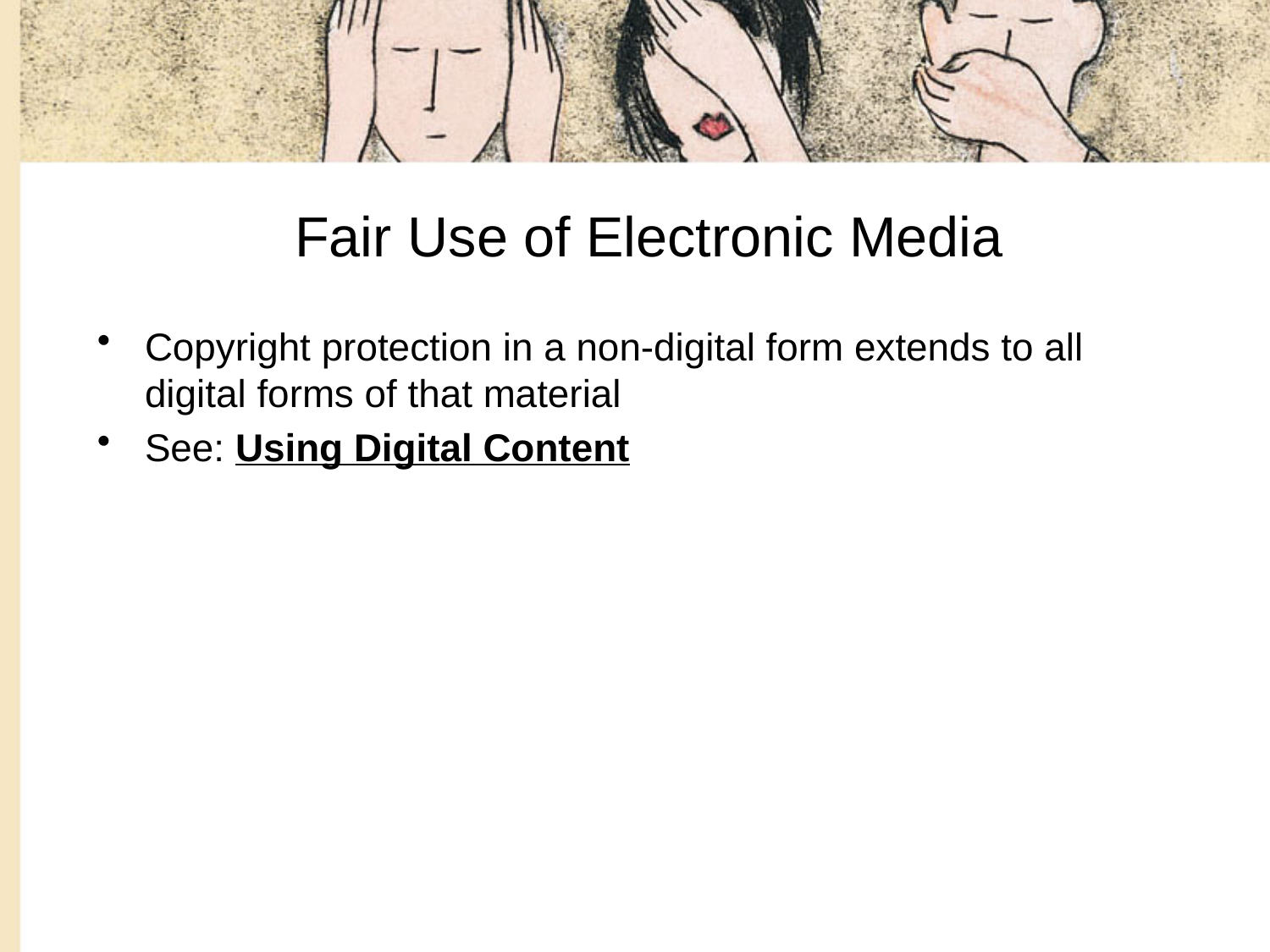

# Fair Use of Electronic Media
Copyright protection in a non-digital form extends to all digital forms of that material
See: Using Digital Content